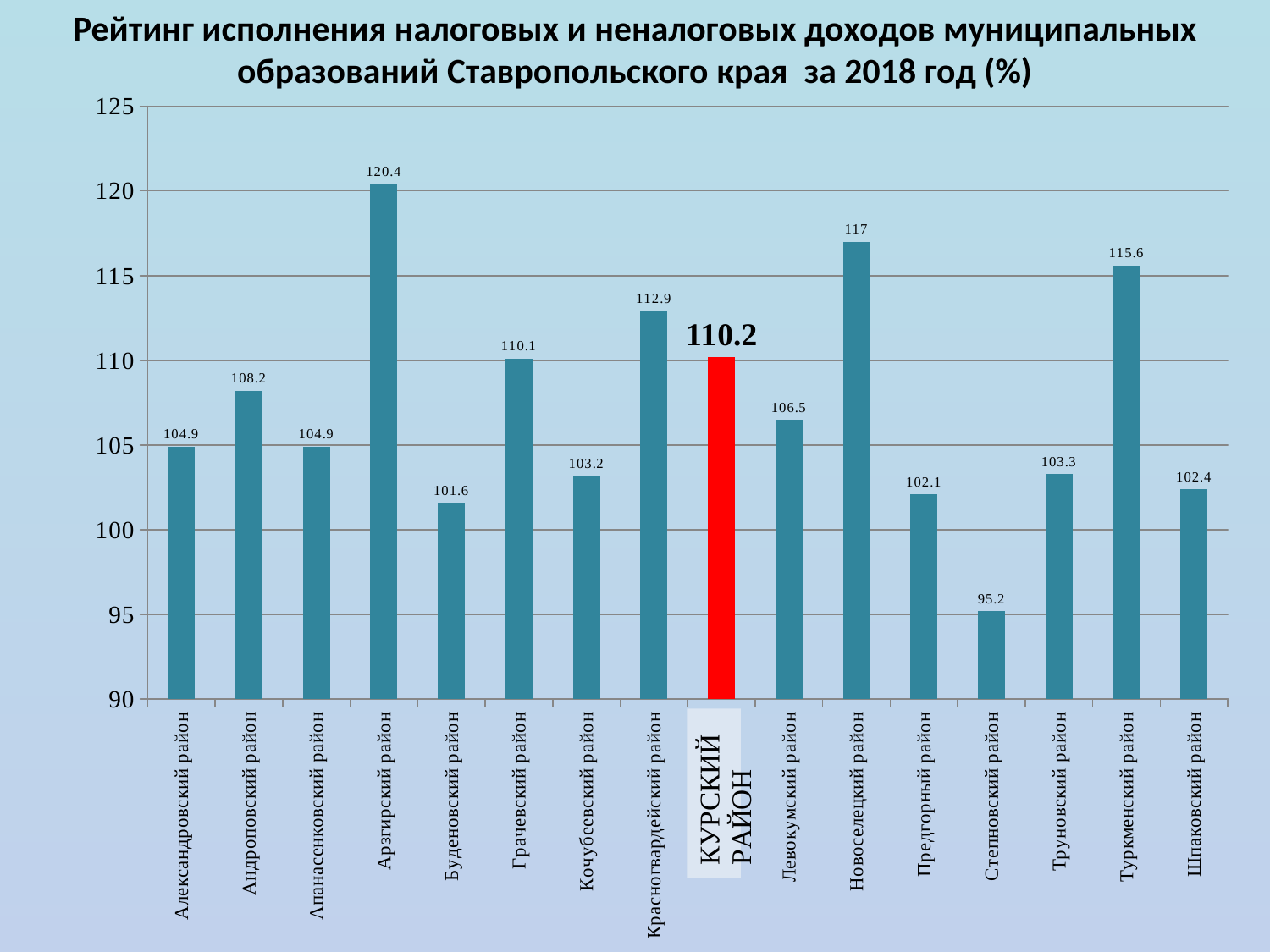

Рейтинг исполнения налоговых и неналоговых доходов муниципальных образований Ставропольского края  за 2018 год (%)

### Chart

| Category | процент исполнения |
|---|---|
| Александровский район | 104.9 |
| Андроповский район | 108.2 |
| Апанасенковский район | 104.9 |
| Арзгирский район | 120.4 |
| Буденовский район | 101.6 |
| Грачевский район | 110.1 |
| Кочубеевский район | 103.2 |
| Красногвардейский район | 112.9 |
| Курский район | 110.2 |
| Левокумский район | 106.5 |
| Новоселецкий район | 117.0 |
| Предгорный район | 102.1 |
| Степновский район | 95.2 |
| Труновский район | 103.3 |
| Туркменский район | 115.6 |
| Шпаковский район | 102.4 |